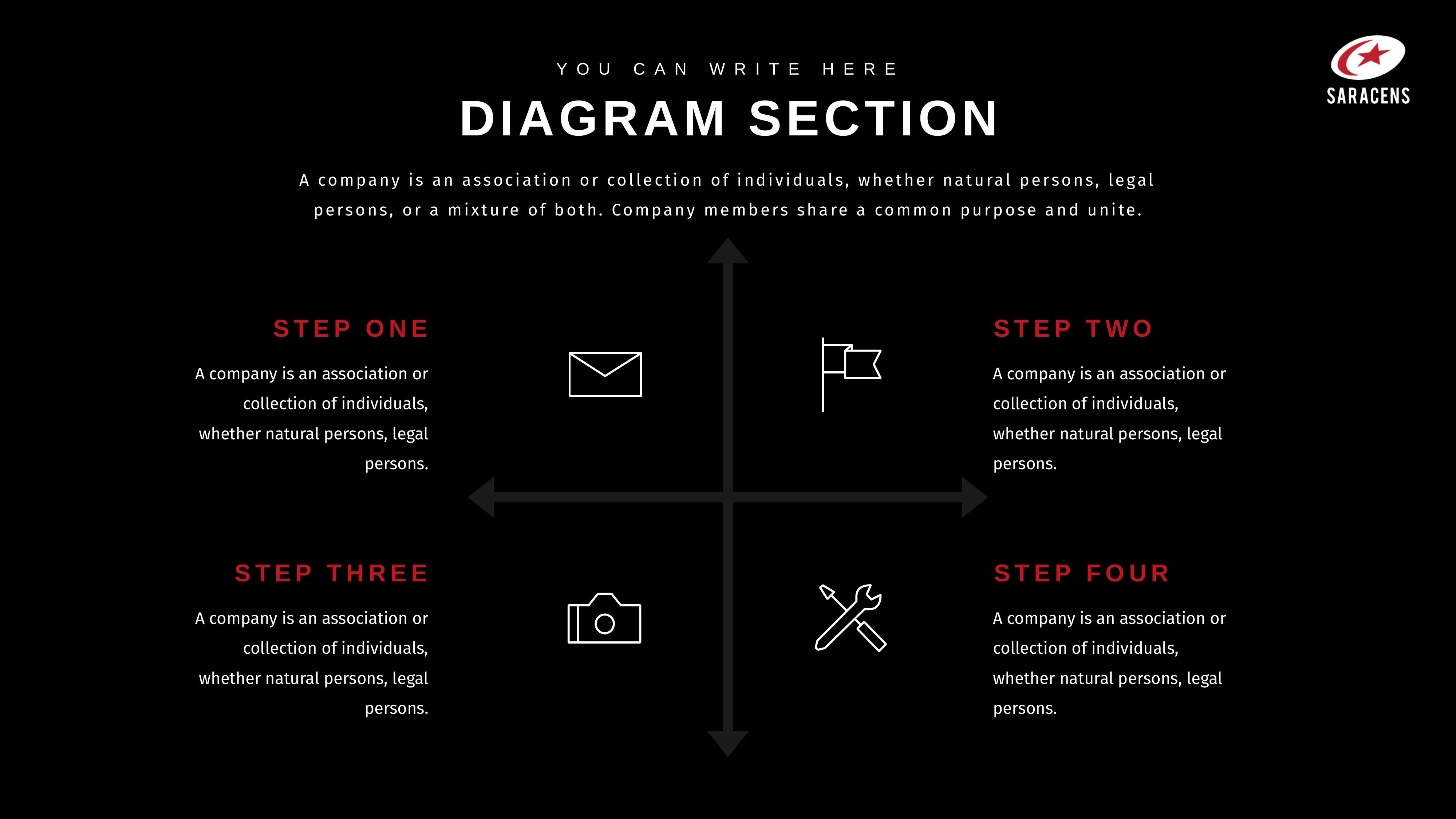

YOU CAN WRITE HERE
DIAGRAM SECTION
A company is an association or collection of individuals, whether natural persons, legal persons, or a mixture of both. Company members share a common purpose and unite.

STEP ONE
A company is an association or collection of individuals, whether natural persons, legal persons.
STEP TWO
A company is an association or collection of individuals, whether natural persons, legal persons.

STEP THREE
A company is an association or collection of individuals, whether natural persons, legal persons.
STEP FOUR
A company is an association or collection of individuals, whether natural persons, legal persons.